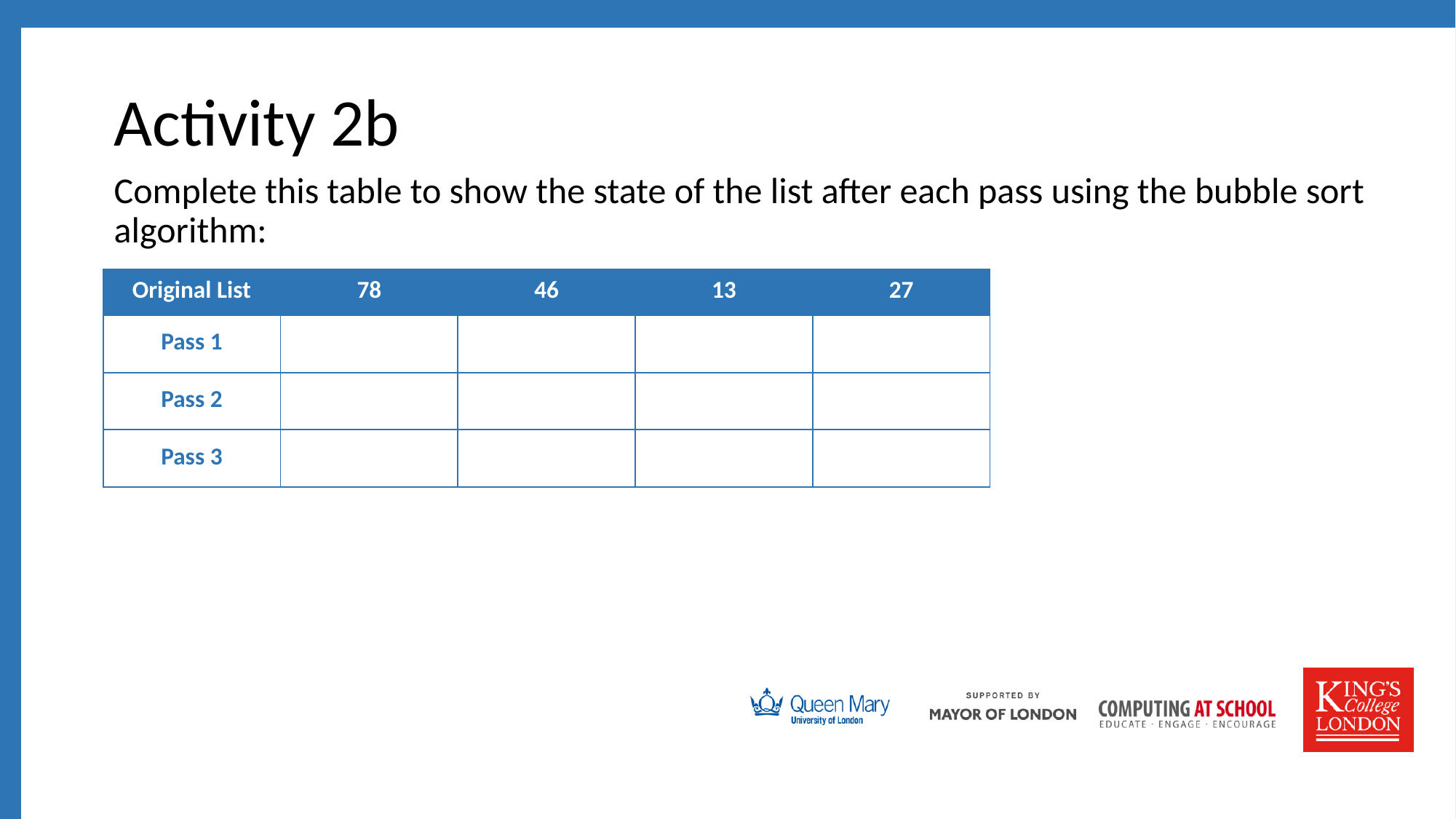

# Activity 2b
Complete this table to show the state of the list after each pass using the bubble sort algorithm:

| Original List | 78 | 46 | 13 | 27 |
| --- | --- | --- | --- | --- |
| Pass 1 |  |  |  |  |
| Pass 2 |  |  |  |  |
| Pass 3 |  |  |  |  |